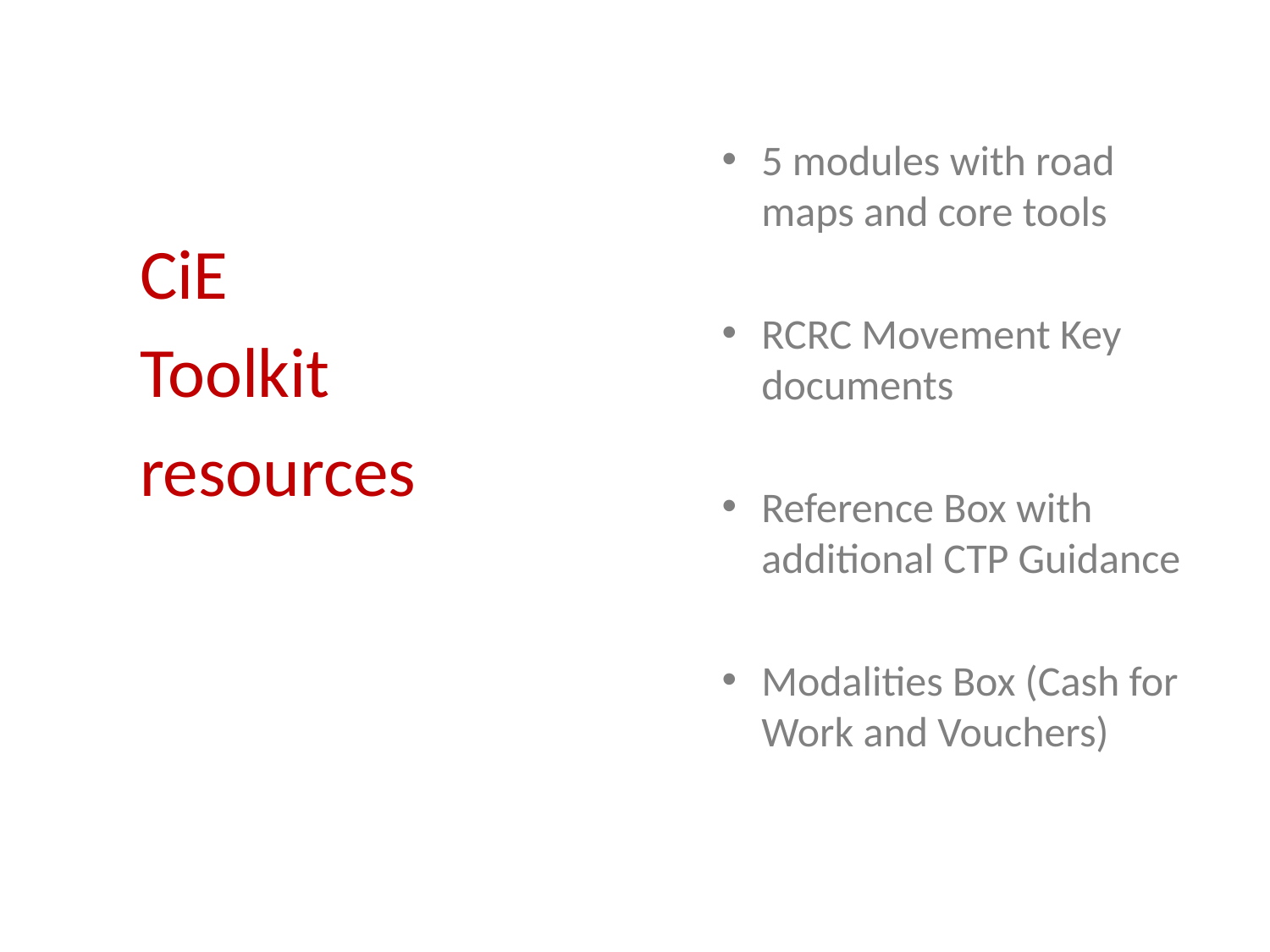

#
5 modules with road maps and core tools
RCRC Movement Key documents
Reference Box with additional CTP Guidance
Modalities Box (Cash for Work and Vouchers)

CiE
Toolkit
resources